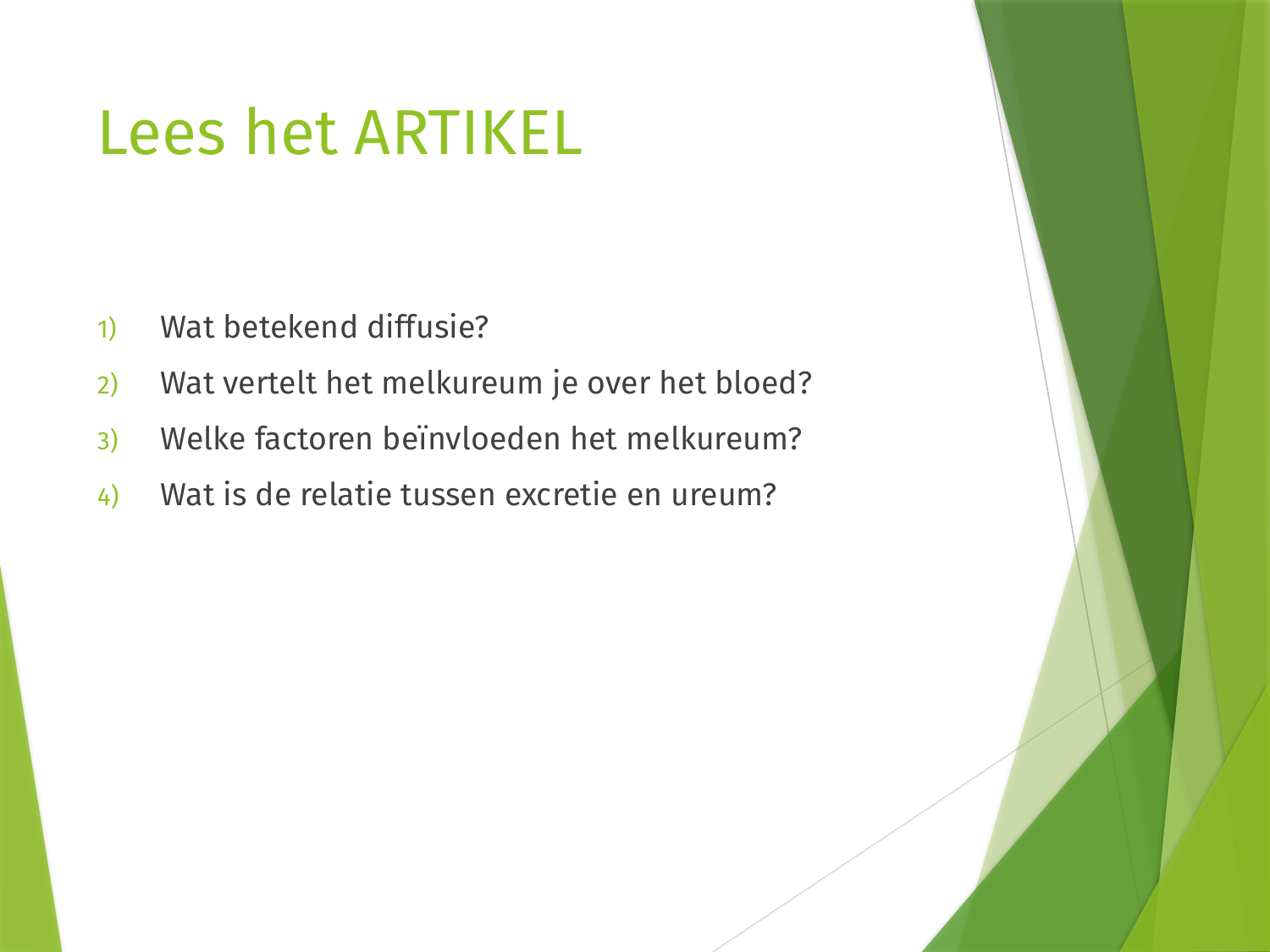

# Lees het ARTIKEL
Wat betekend diffusie?
Wat vertelt het melkureum je over het bloed?
Welke factoren beïnvloeden het melkureum?
Wat is de relatie tussen excretie en ureum?